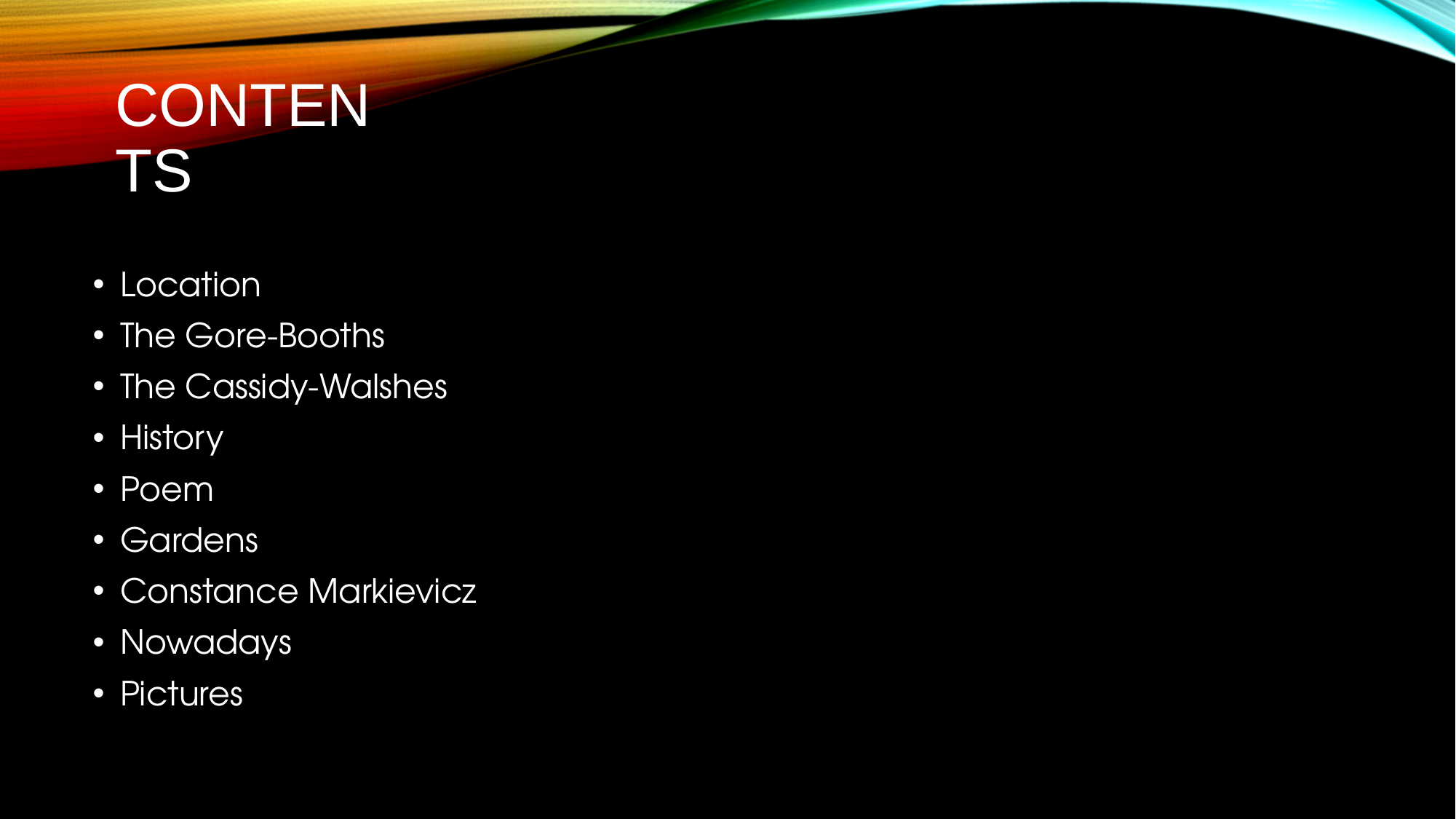

# Contents
Location
The Gore-Booths
The Cassidy-Walshes
History
Poem
Gardens
Constance Markievicz
Nowadays
Pictures